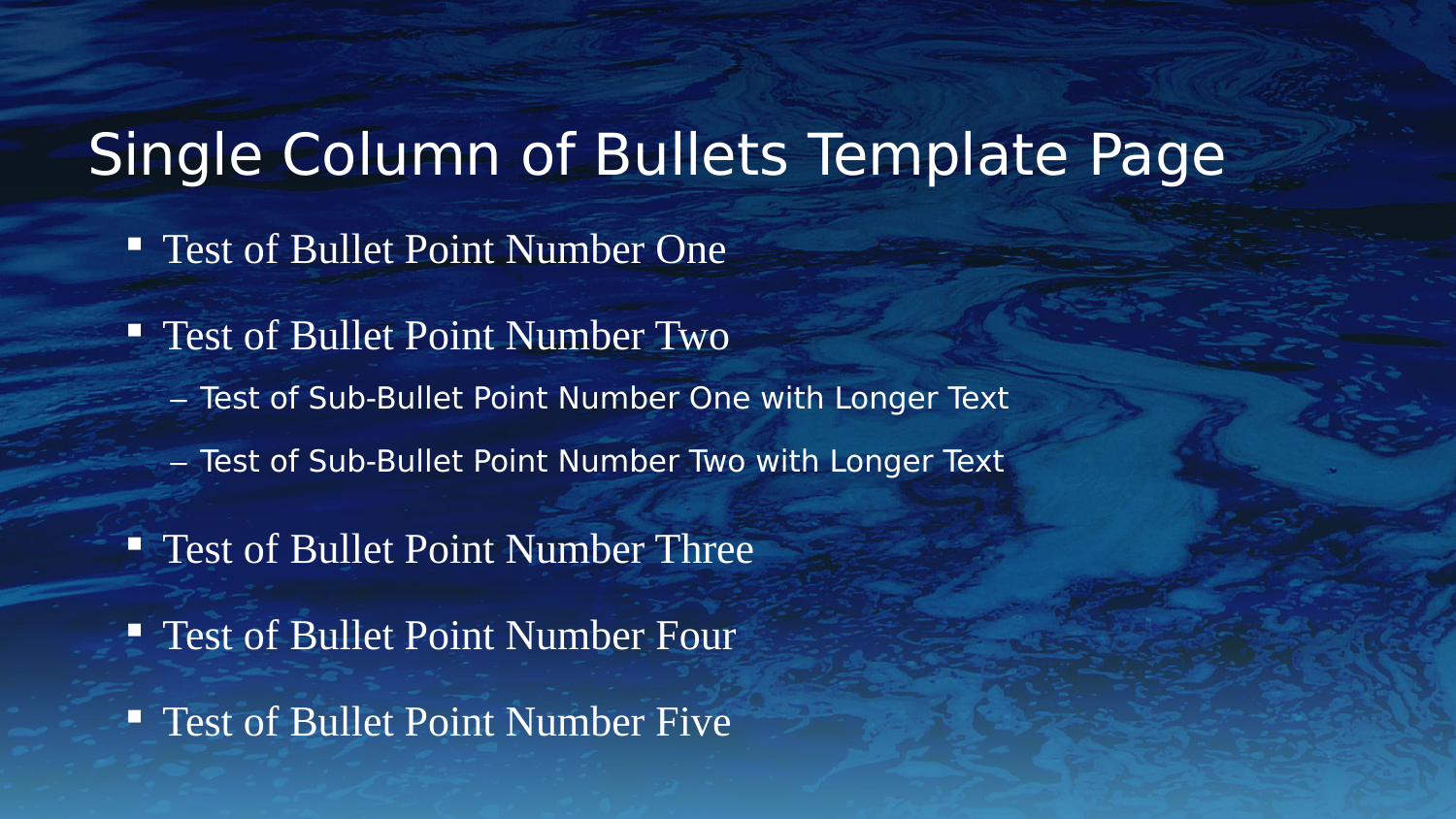

# Single Column of Bullets Template Page
Test of Bullet Point Number One
Test of Bullet Point Number Two
Test of Sub-Bullet Point Number One with Longer Text
Test of Sub-Bullet Point Number Two with Longer Text
Test of Bullet Point Number Three
Test of Bullet Point Number Four
Test of Bullet Point Number Five